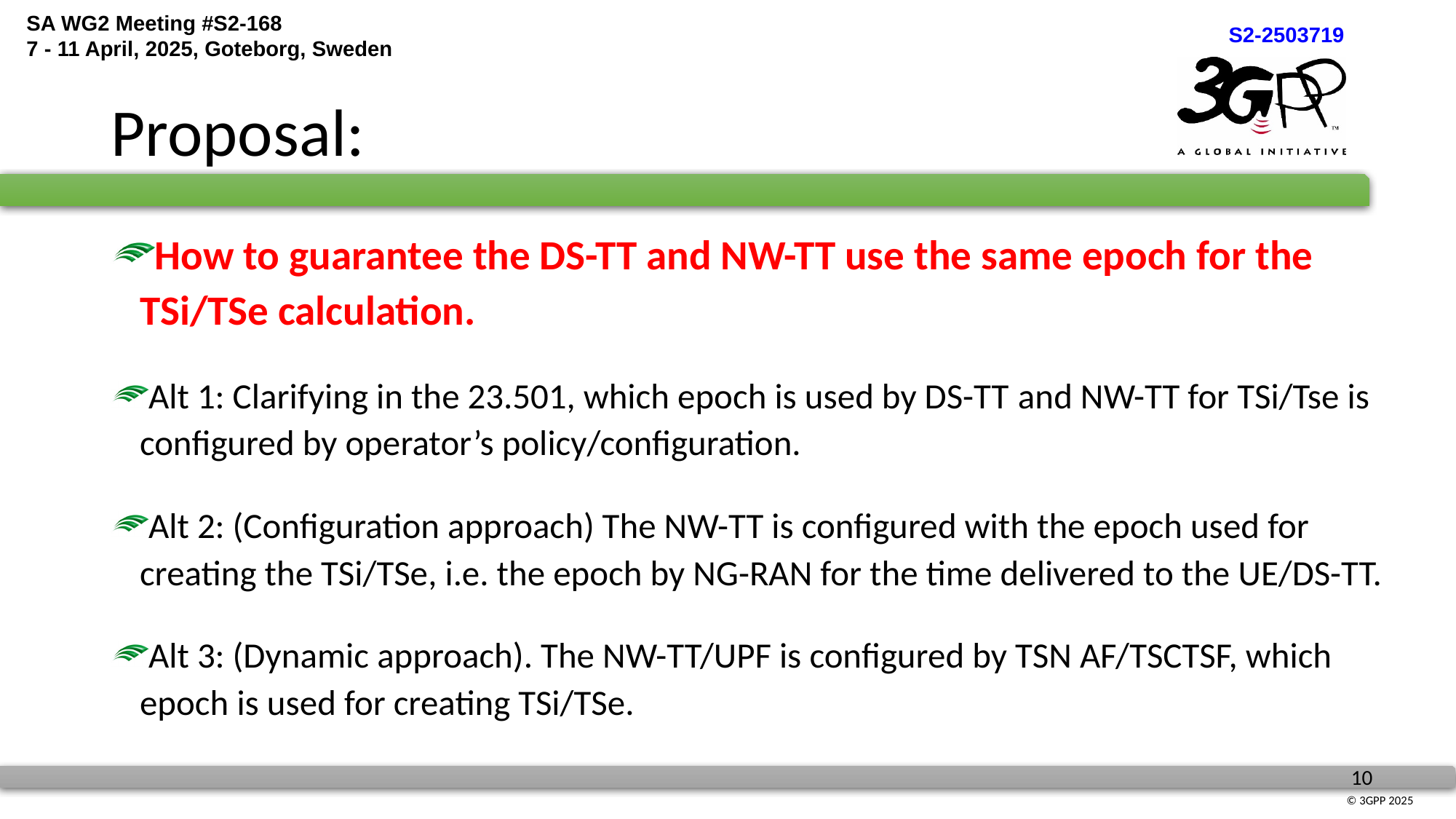

# Proposal:
How to guarantee the DS-TT and NW-TT use the same epoch for the TSi/TSe calculation.
Alt 1: Clarifying in the 23.501, which epoch is used by DS-TT and NW-TT for TSi/Tse is configured by operator’s policy/configuration.
Alt 2: (Configuration approach) The NW-TT is configured with the epoch used for creating the TSi/TSe, i.e. the epoch by NG-RAN for the time delivered to the UE/DS-TT.
Alt 3: (Dynamic approach). The NW-TT/UPF is configured by TSN AF/TSCTSF, which epoch is used for creating TSi/TSe.